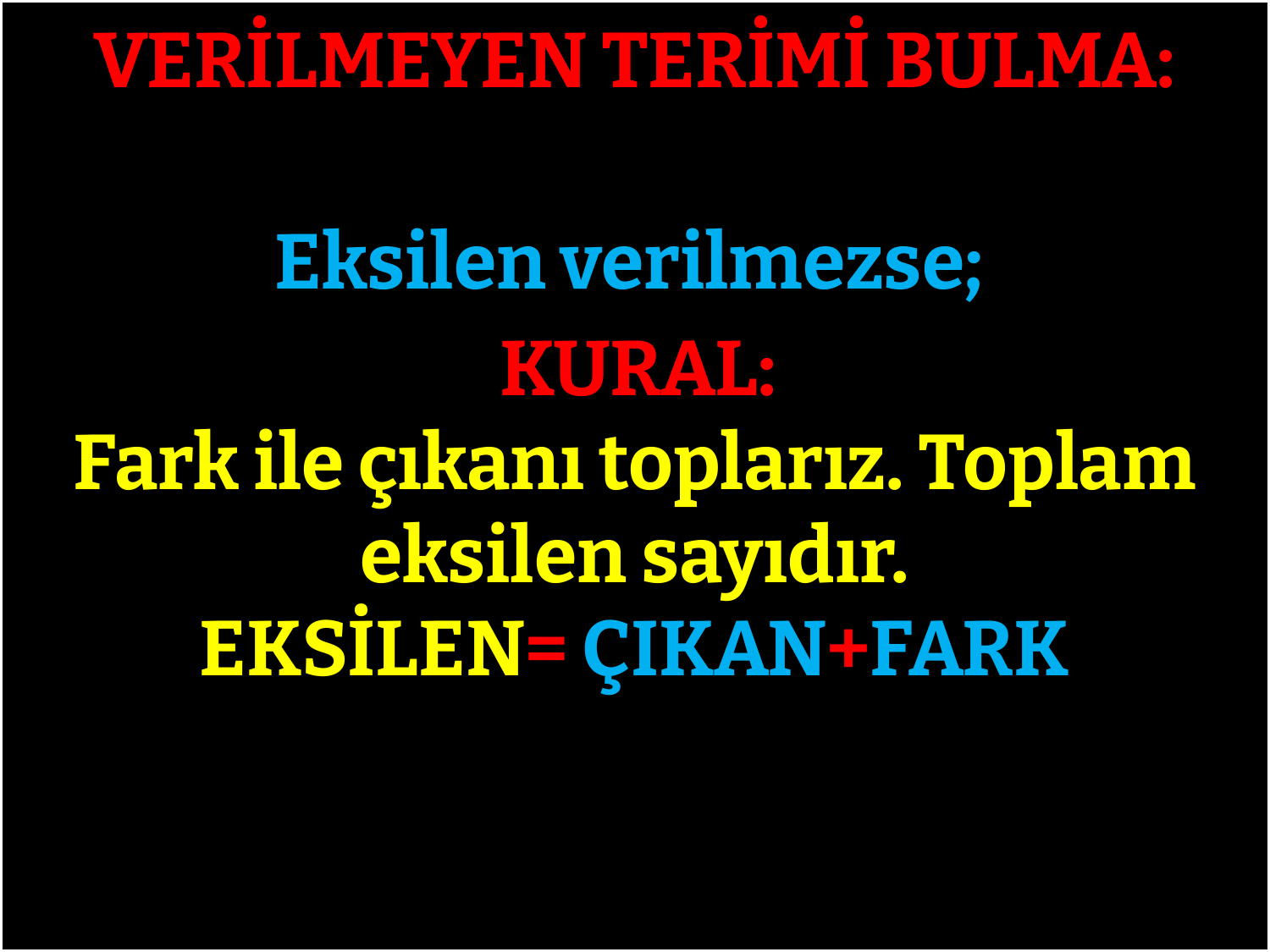

VERİLMEYEN TERİMİ BULMA:
Eksilen verilmezse;
#
KURAL:
Fark ile çıkanı toplarız. Toplam eksilen sayıdır.
EKSİLEN= ÇIKAN+FARK